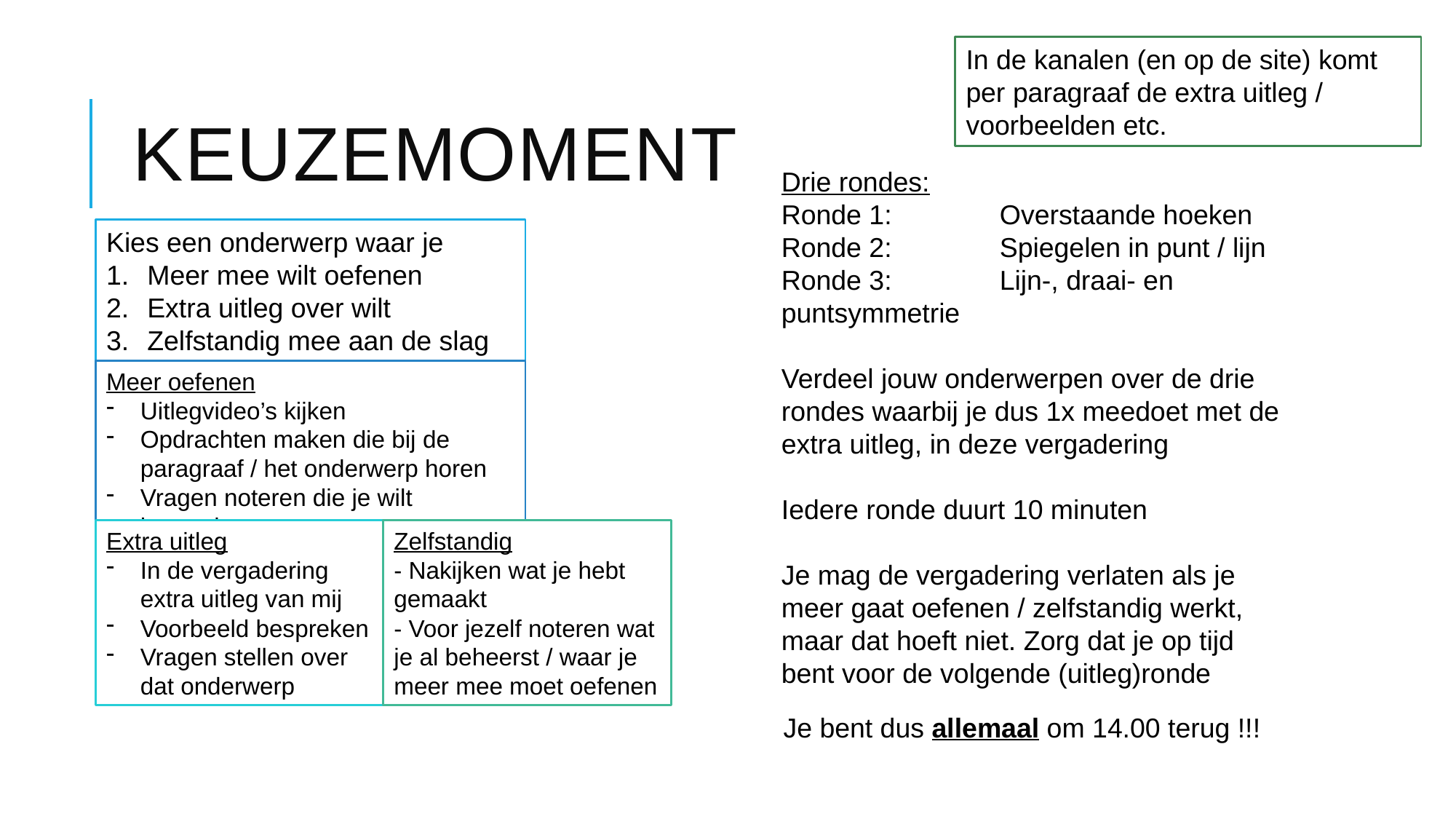

In de kanalen (en op de site) komt per paragraaf de extra uitleg / voorbeelden etc.
# Keuzemoment
Drie rondes:
Ronde 1:	Overstaande hoeken
Ronde 2:	Spiegelen in punt / lijn
Ronde 3: 	Lijn-, draai- en puntsymmetrie

Verdeel jouw onderwerpen over de drie rondes waarbij je dus 1x meedoet met de extra uitleg, in deze vergadering

Iedere ronde duurt 10 minuten

Je mag de vergadering verlaten als je meer gaat oefenen / zelfstandig werkt, maar dat hoeft niet. Zorg dat je op tijd bent voor de volgende (uitleg)ronde
Kies een onderwerp waar je
Meer mee wilt oefenen
Extra uitleg over wilt
Zelfstandig mee aan de slag kan
Meer oefenen
Uitlegvideo’s kijken
Opdrachten maken die bij de paragraaf / het onderwerp horen
Vragen noteren die je wilt bespreken
Extra uitleg
In de vergadering extra uitleg van mij
Voorbeeld bespreken
Vragen stellen over dat onderwerp
Zelfstandig
- Nakijken wat je hebt gemaakt
- Voor jezelf noteren wat je al beheerst / waar je meer mee moet oefenen
Je bent dus allemaal om 14.00 terug !!!